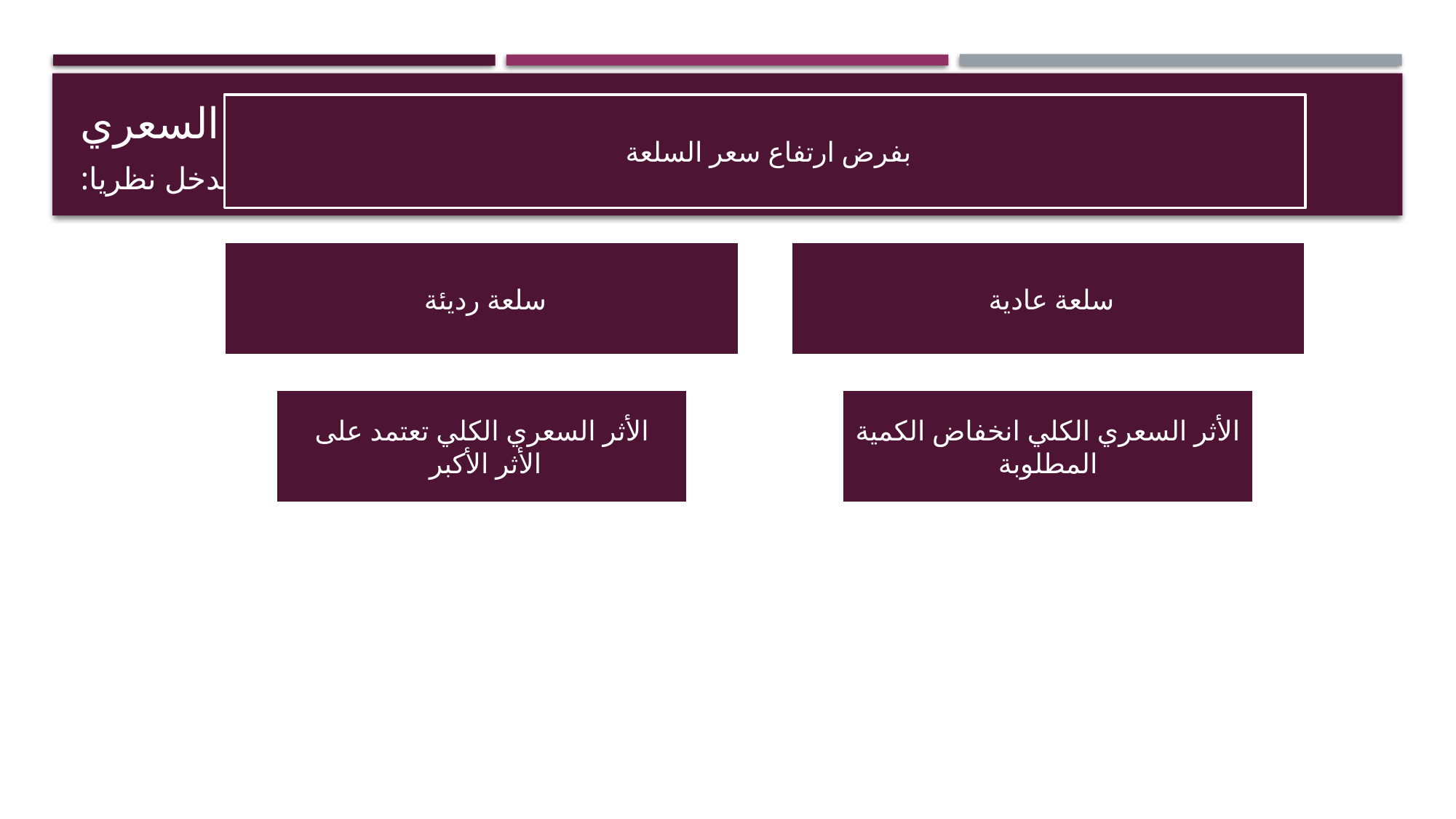

# ثانياً: تحليل مكونات الأثر السعري 1- أثر كل من الاحلال والدخل نظريا:
بفرض ارتفاع سعر السلعة
سلعة رديئة
سلعة عادية